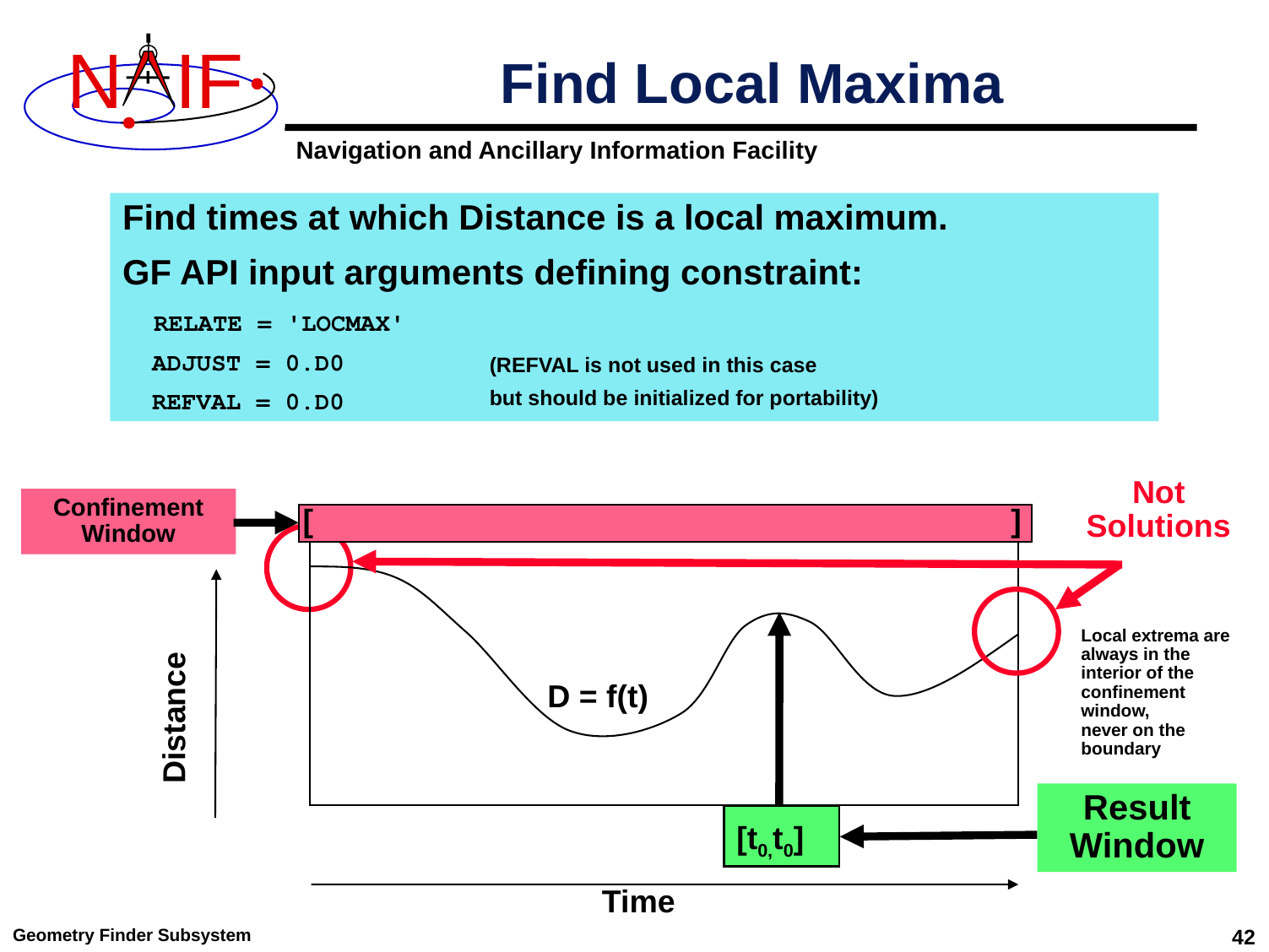

# Find Local Maxima
Find times at which Distance is a local maximum.
GF API input arguments defining constraint:
    RELATE = 'LOCMAX'
  ADJUST = 0.D0
  REFVAL = 0.D0
(REFVAL is not used in this case
but should be initialized for portability)
Not Solutions
Confinement Window
[                                                                               ]

Local extrema are always in the interior of the confinement window,
never on the boundary
D = f(t)
Distance
Result Window

[t0,t0]

Time

Geometry Finder Subsystem
42